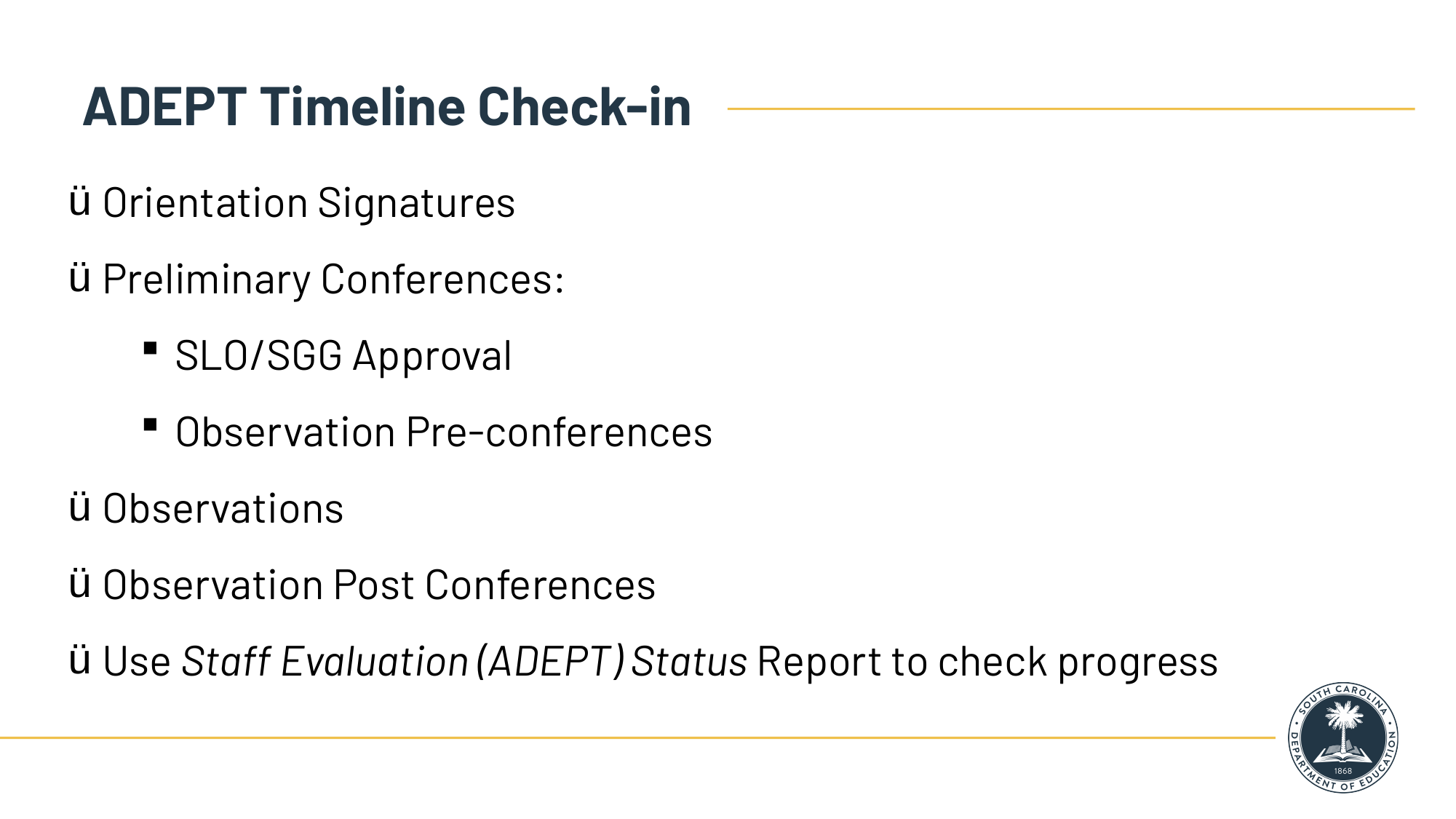

ADEPT Timeline Check-in

Orientation Signatures
Preliminary Conferences:
SLO/SGG Approval
Observation Pre-conferences
Observations
Observation Post Conferences
Use Staff Evaluation (ADEPT) Status Report to check progress